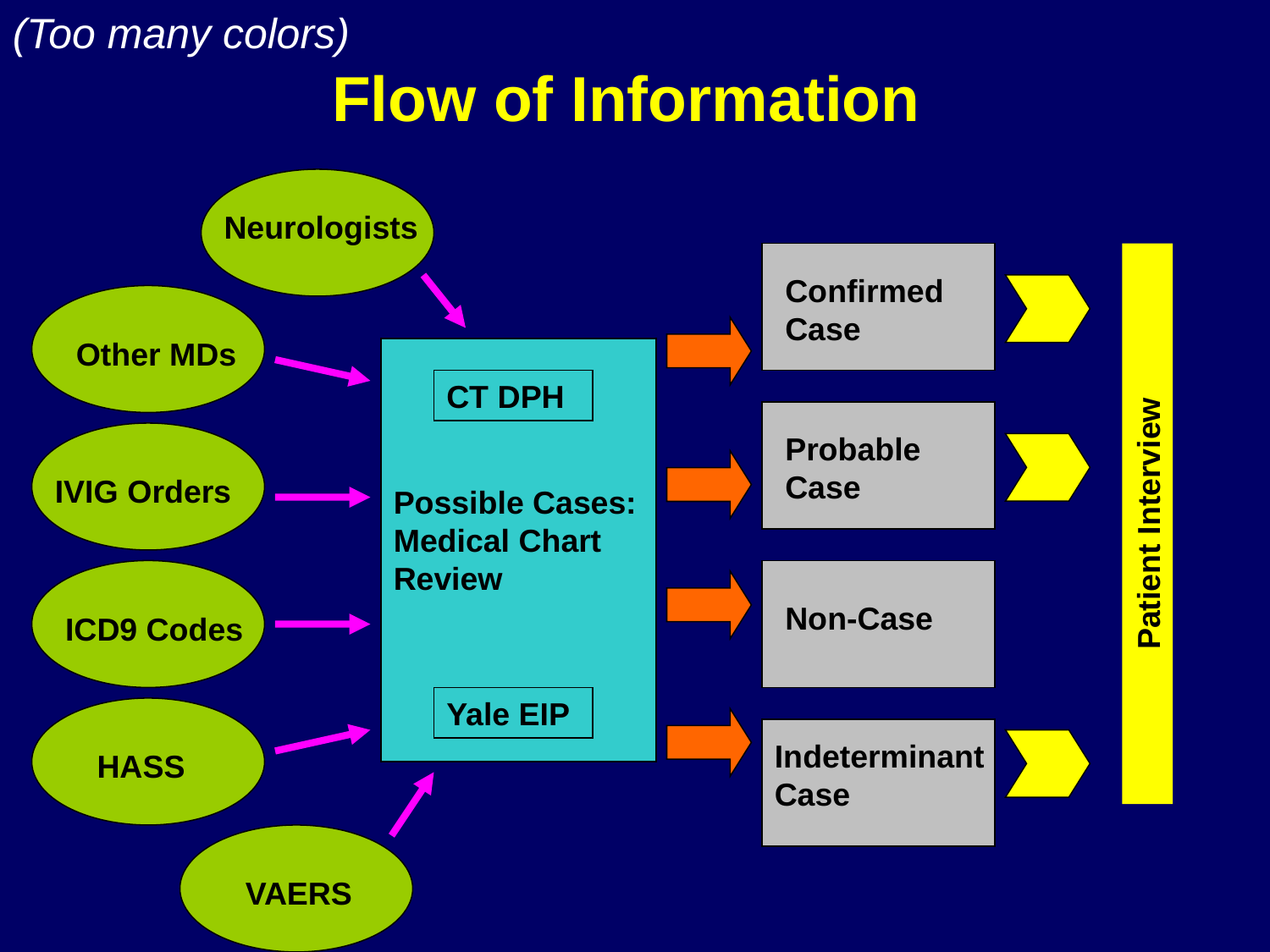

(Too many colors)
# Flow of Information

Neurologists

Confirmed Case

Other MDs

CT DPH

Probable Case

IVIG Orders
Possible Cases: Medical Chart Review

Patient Interview

Non-Case
ICD9 Codes

Yale EIP

IndeterminantCase

HASS

VAERS